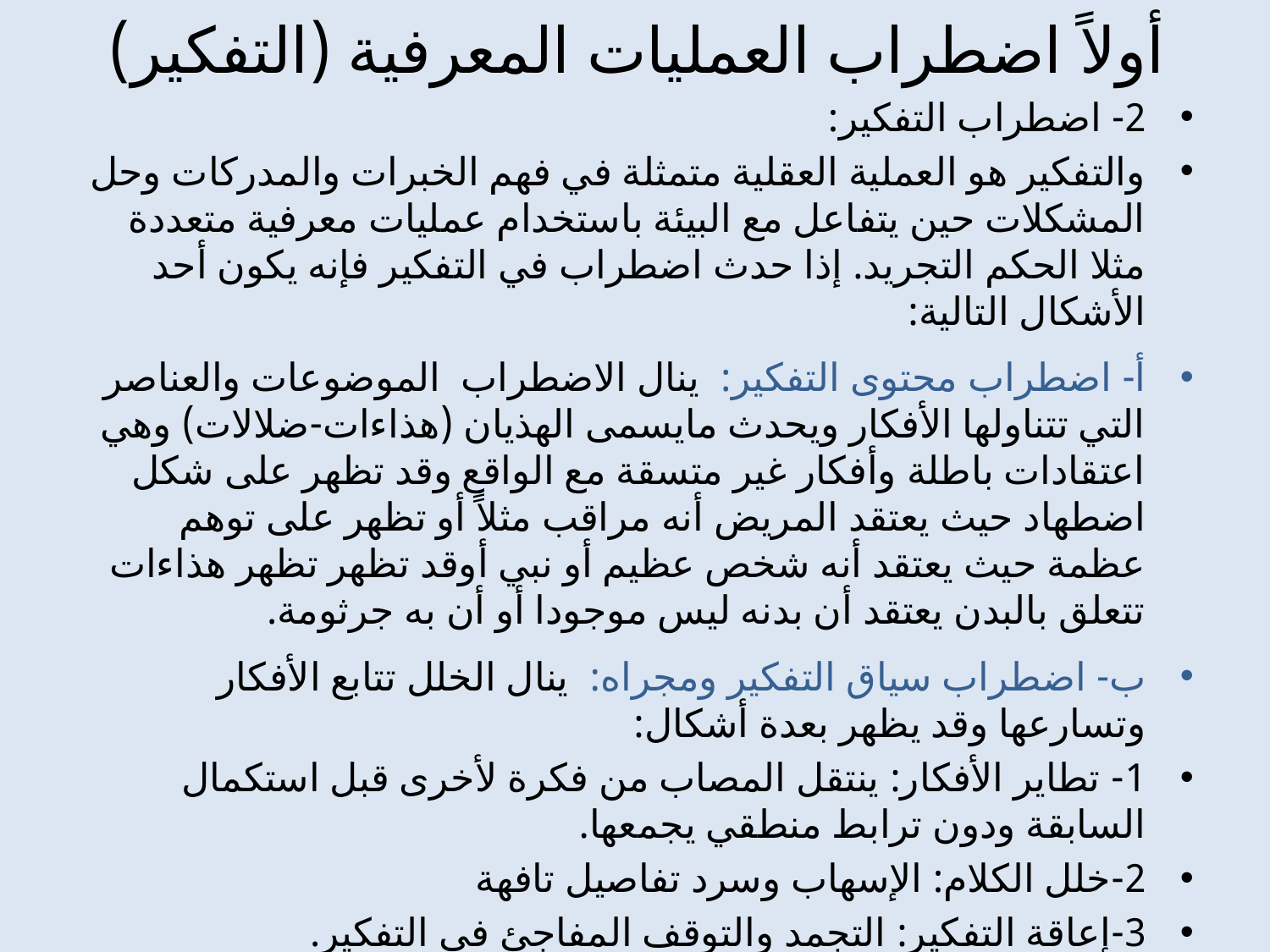

# أولاً اضطراب العمليات المعرفية (التفكير)
2- اضطراب التفكير:
والتفكير هو العملية العقلية متمثلة في فهم الخبرات والمدركات وحل المشكلات حين يتفاعل مع البيئة باستخدام عمليات معرفية متعددة مثلا الحكم التجريد. إذا حدث اضطراب في التفكير فإنه يكون أحد الأشكال التالية:

أ- اضطراب محتوى التفكير:  ينال الاضطراب  الموضوعات والعناصر التي تتناولها الأفكار ويحدث مايسمى الهذيان (هذاءات-ضلالات) وهي اعتقادات باطلة وأفكار غير متسقة مع الواقع وقد تظهر على شكل اضطهاد حيث يعتقد المريض أنه مراقب مثلاً أو تظهر على توهم عظمة حيث يعتقد أنه شخص عظيم أو نبي أوقد تظهر تظهر هذاءات تتعلق بالبدن يعتقد أن بدنه ليس موجودا أو أن به جرثومة.

ب- اضطراب سياق التفكير ومجراه:  ينال الخلل تتابع الأفكار وتسارعها وقد يظهر بعدة أشكال:
1- تطاير الأفكار: ينتقل المصاب من فكرة لأخرى قبل استكمال السابقة ودون ترابط منطقي يجمعها.
2-خلل الكلام: الإسهاب وسرد تفاصيل تافهة
3-إعاقة التفكير: التجمد والتوقف المفاجئ في التفكير.
د- اضطراب حيازة التفكير:  مثلاً الوسوس